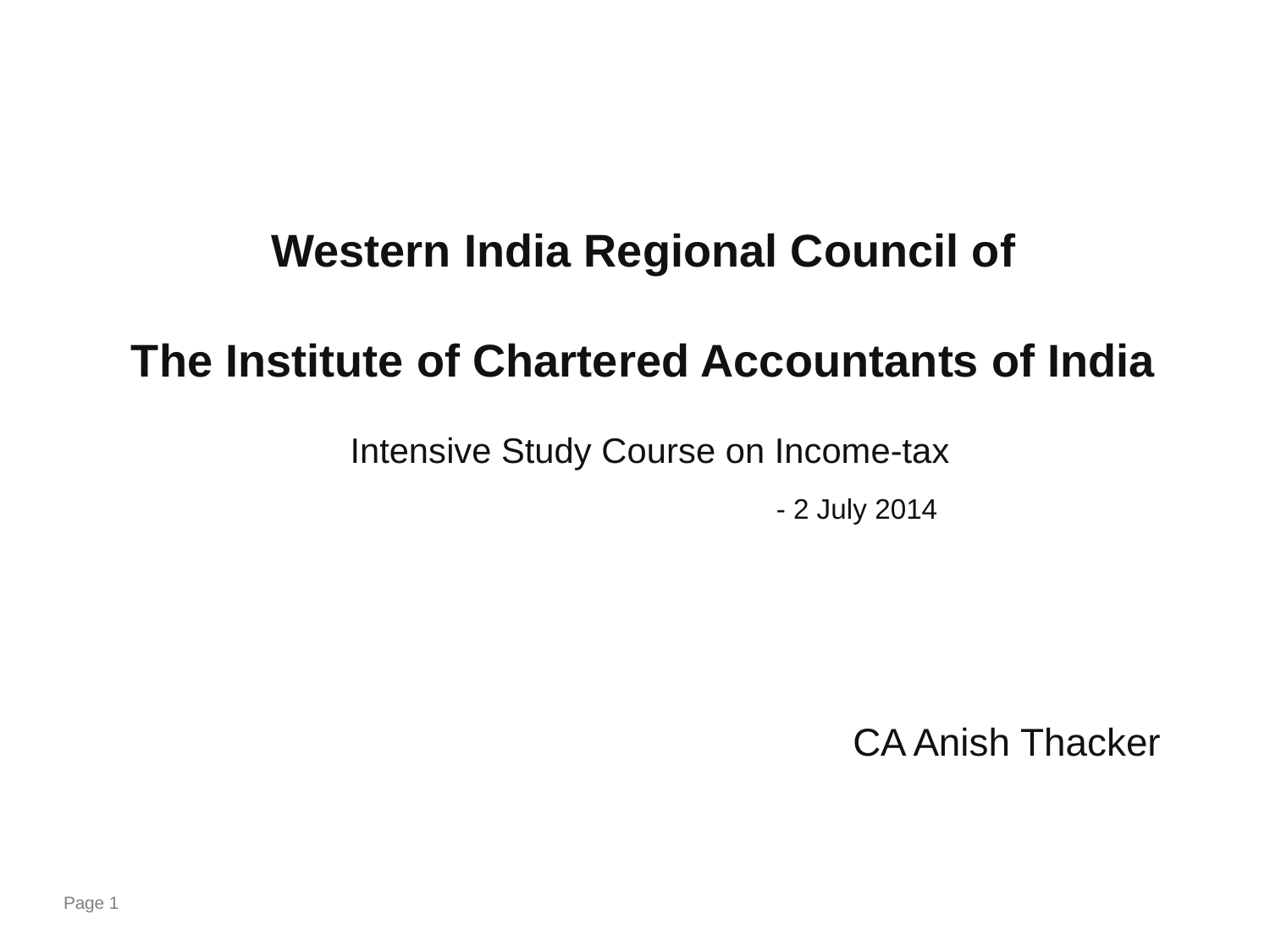

# Western India Regional Council of The Institute of Chartered Accountants of India Intensive Study Course on Income-tax

- 2 July 2014
 CA Anish Thacker